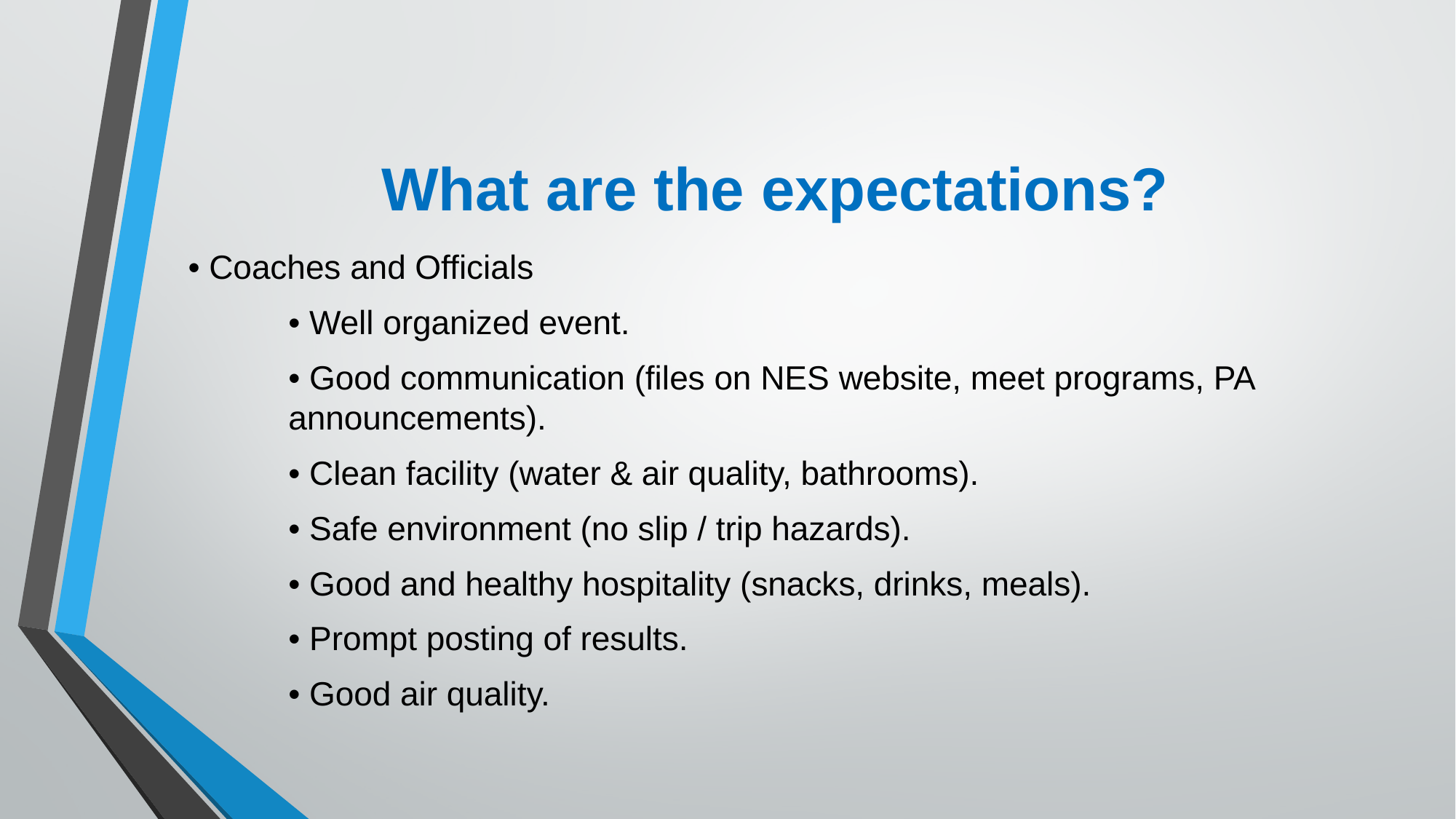

# What are the expectations?
• Coaches and Officials
	• Well organized event.
	• Good communication (files on NES website, meet programs, PA          	announcements).
	• Clean facility (water & air quality, bathrooms).
	• Safe environment (no slip / trip hazards).
	• Good and healthy hospitality (snacks, drinks, meals).
	• Prompt posting of results.
	• Good air quality.